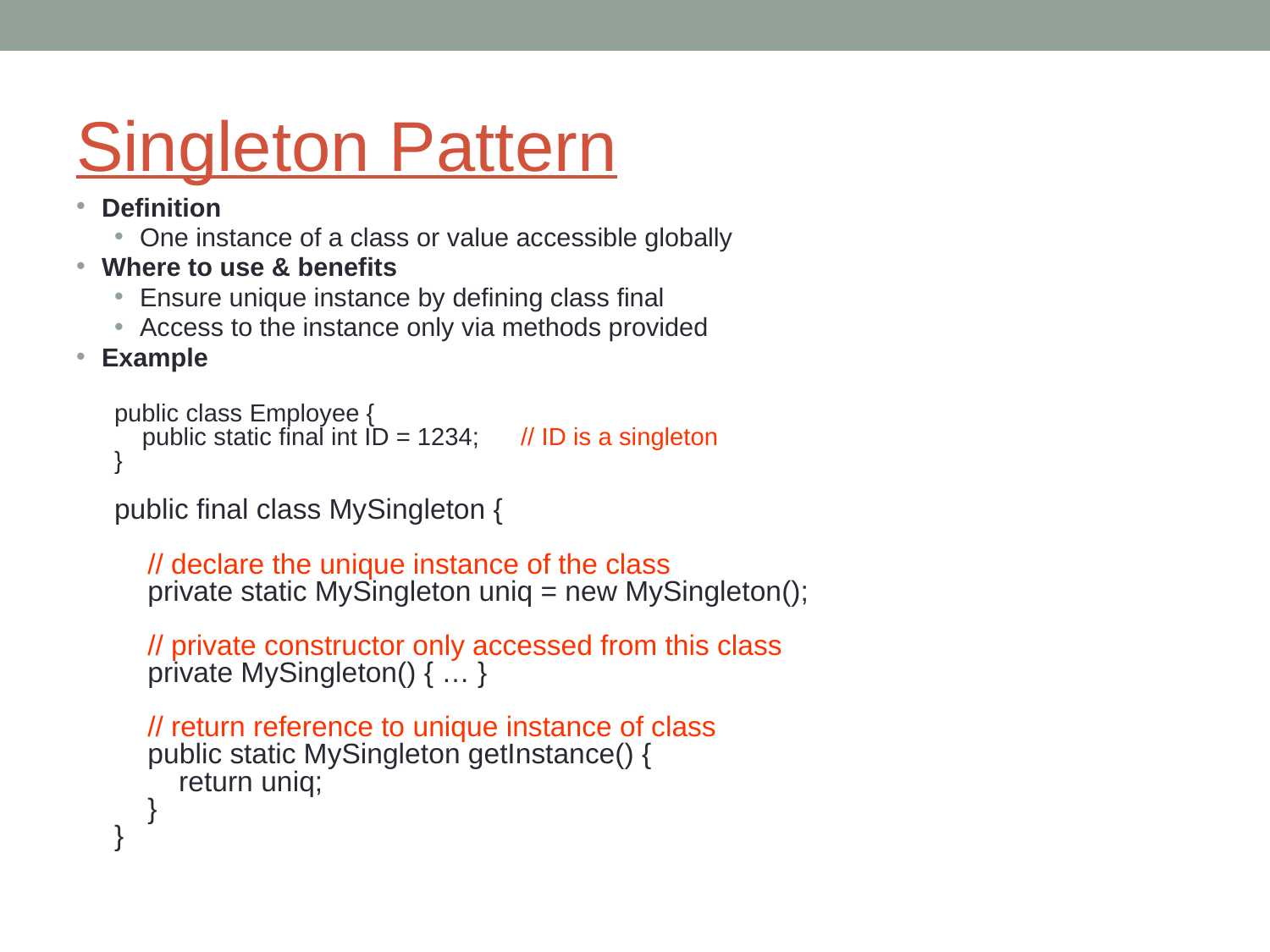

# Singleton Pattern
Definition
One instance of a class or value accessible globally
Where to use & benefits
Ensure unique instance by defining class final
Access to the instance only via methods provided
Example

public class Employee {
    public static final int ID = 1234;	// ID is a singleton
}

public final class MySingleton {

	 // declare the unique instance of the class
	 private static MySingleton uniq = new MySingleton();

	 // private constructor only accessed from this class
	 private MySingleton() { … }

	 // return reference to unique instance of class
	 public static MySingleton getInstance() {
	     return uniq;
	 }
}